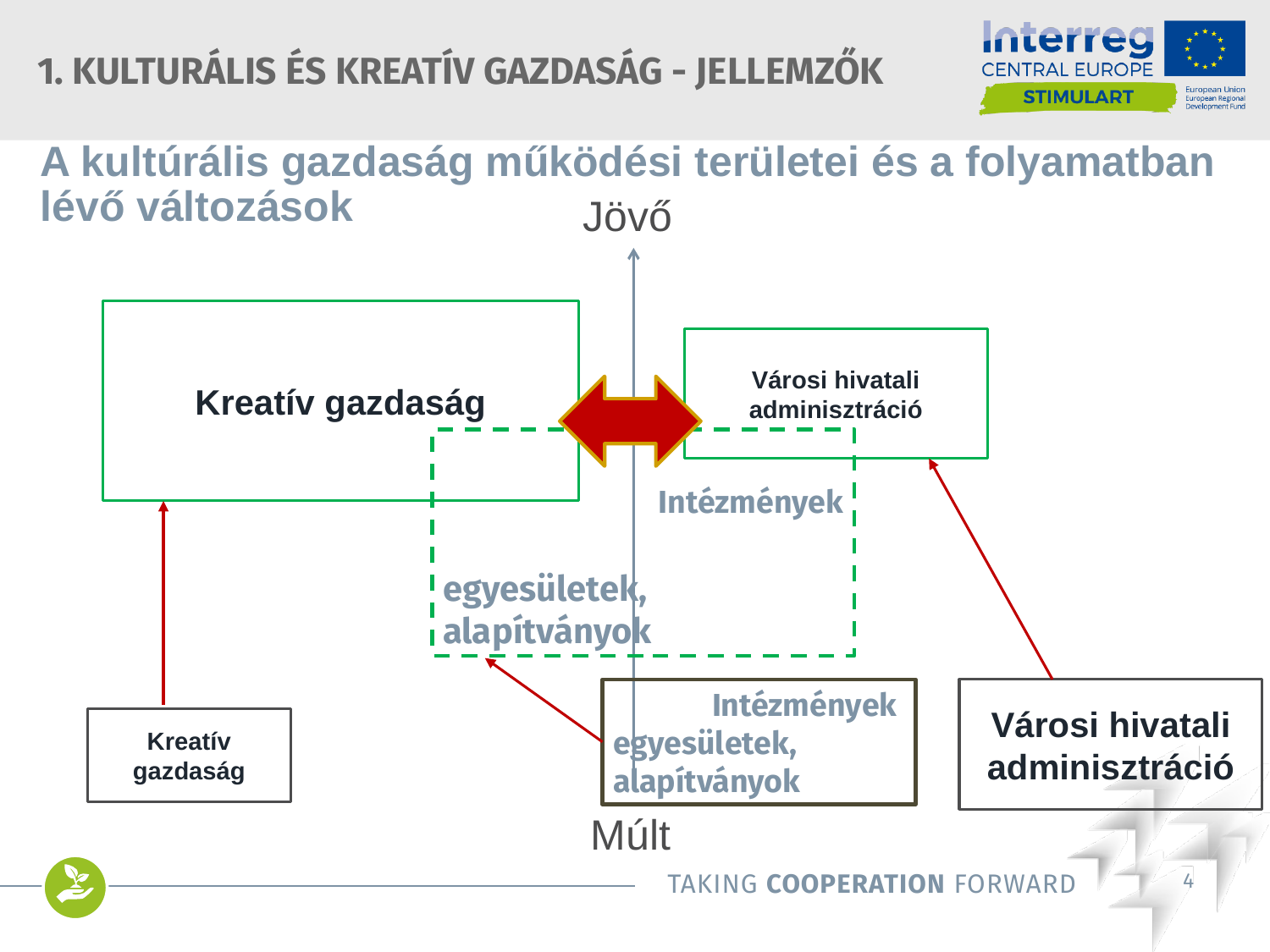

# 1. Kulturális és kreatív gazdaság - jellemzők
A kultúrális gazdaság működési területei és a folyamatban lévő változások
Jövő
Kreatív gazdaság
Városi hivatali adminisztráció

Intézmények

egyesületek, alapítványok
Intézmények
egyesületek, alapítványok
Városi hivatali adminisztráció
Kreatív gazdaság
Múlt